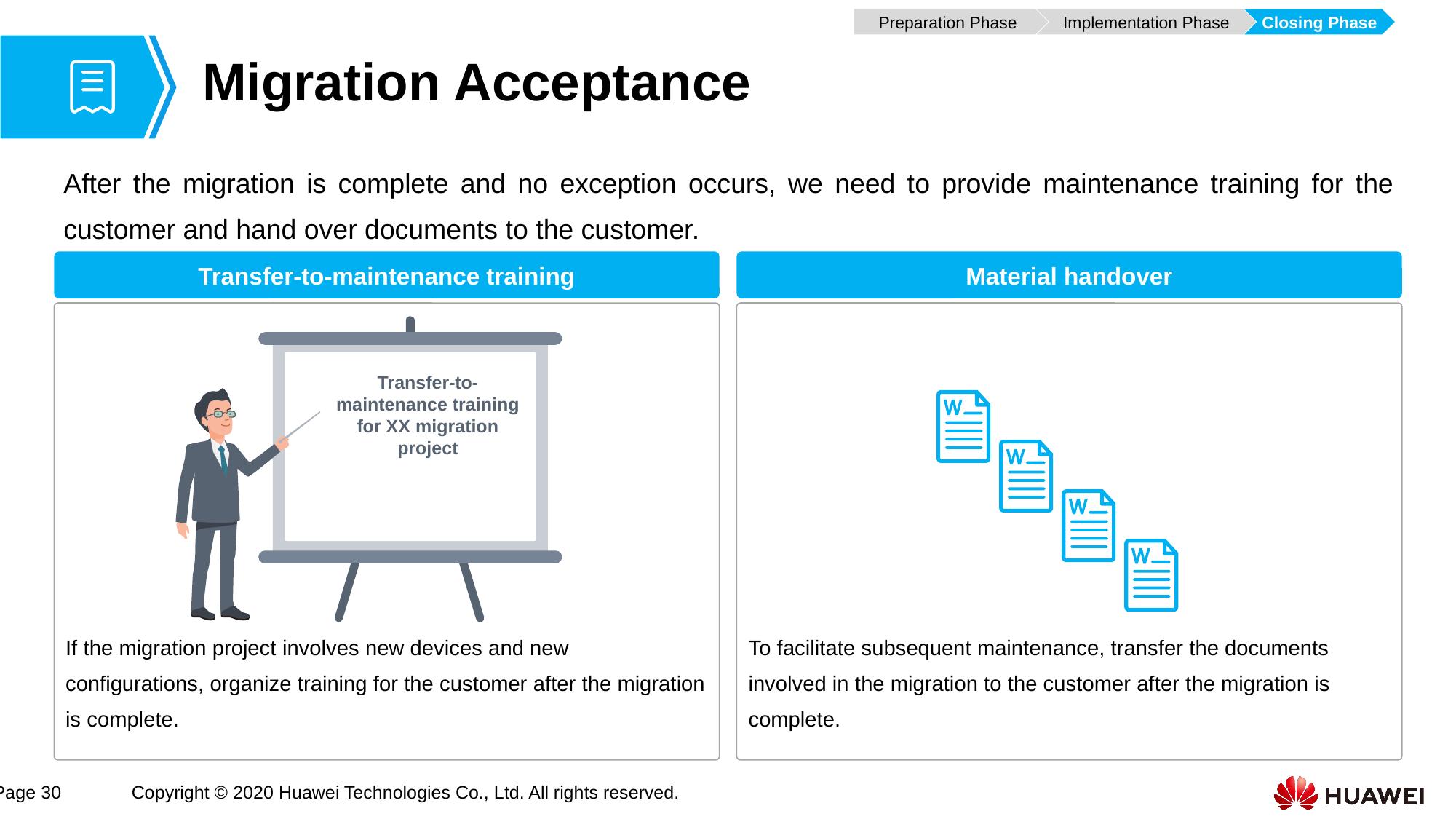

Preparation Phase
Implementation Phase
Closing Phase
# Migration Acceptance
After the migration is complete and no exception occurs, we need to provide maintenance training for the customer and hand over documents to the customer.
Transfer-to-maintenance training
Material handover

Transfer-to-maintenance training for XX migration project

If the migration project involves new devices and new configurations, organize training for the customer after the migration is complete.
To facilitate subsequent maintenance, transfer the documents involved in the migration to the customer after the migration is complete.